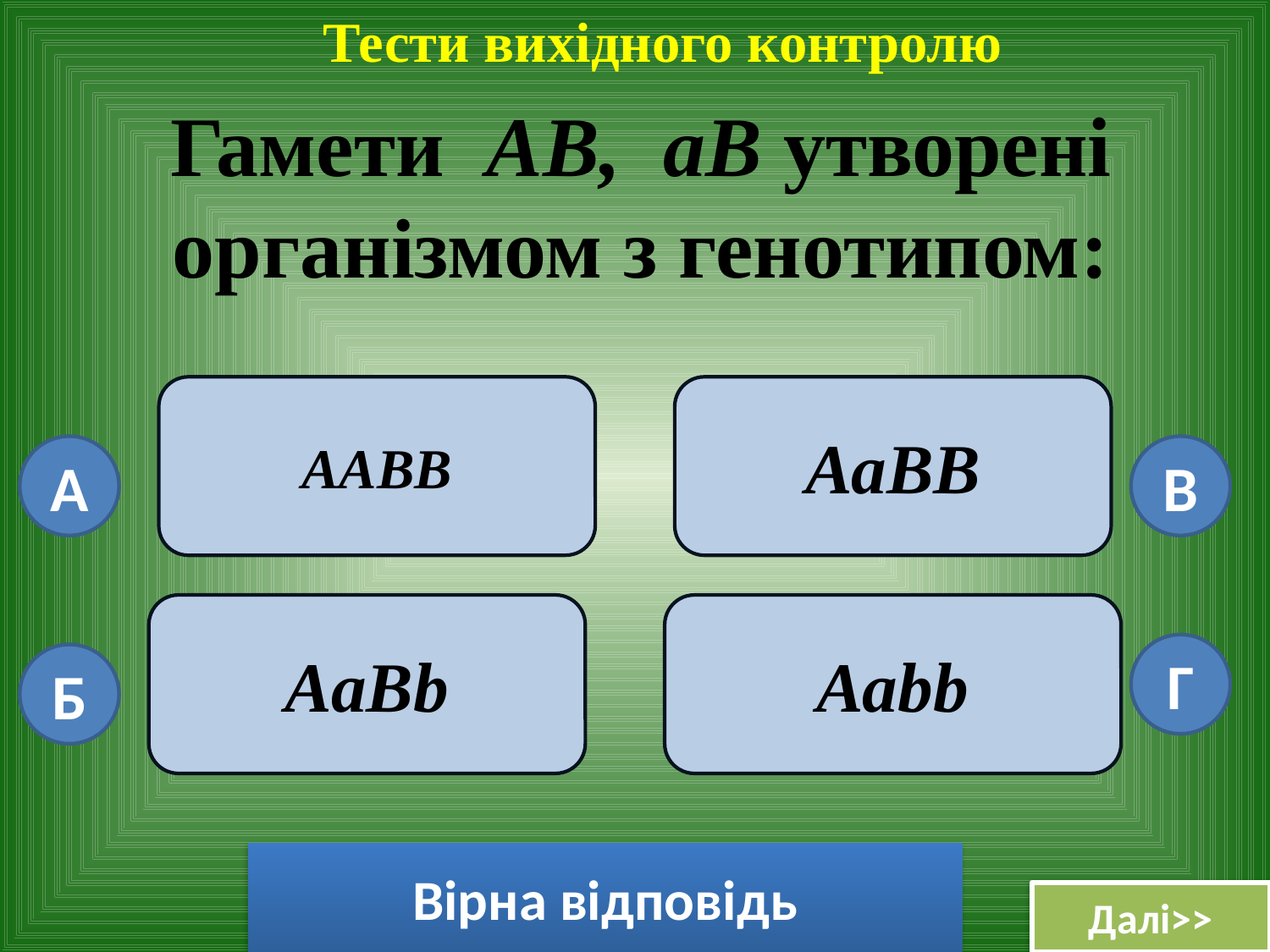

Тести вихідного контролю
# Гамети  АВ,  аВ утворені організмом з генотипом:
ААВВ
АаВВ

А

В

АаВb

Ааbb

Г

Б

Вірна відповідь
Далі>>